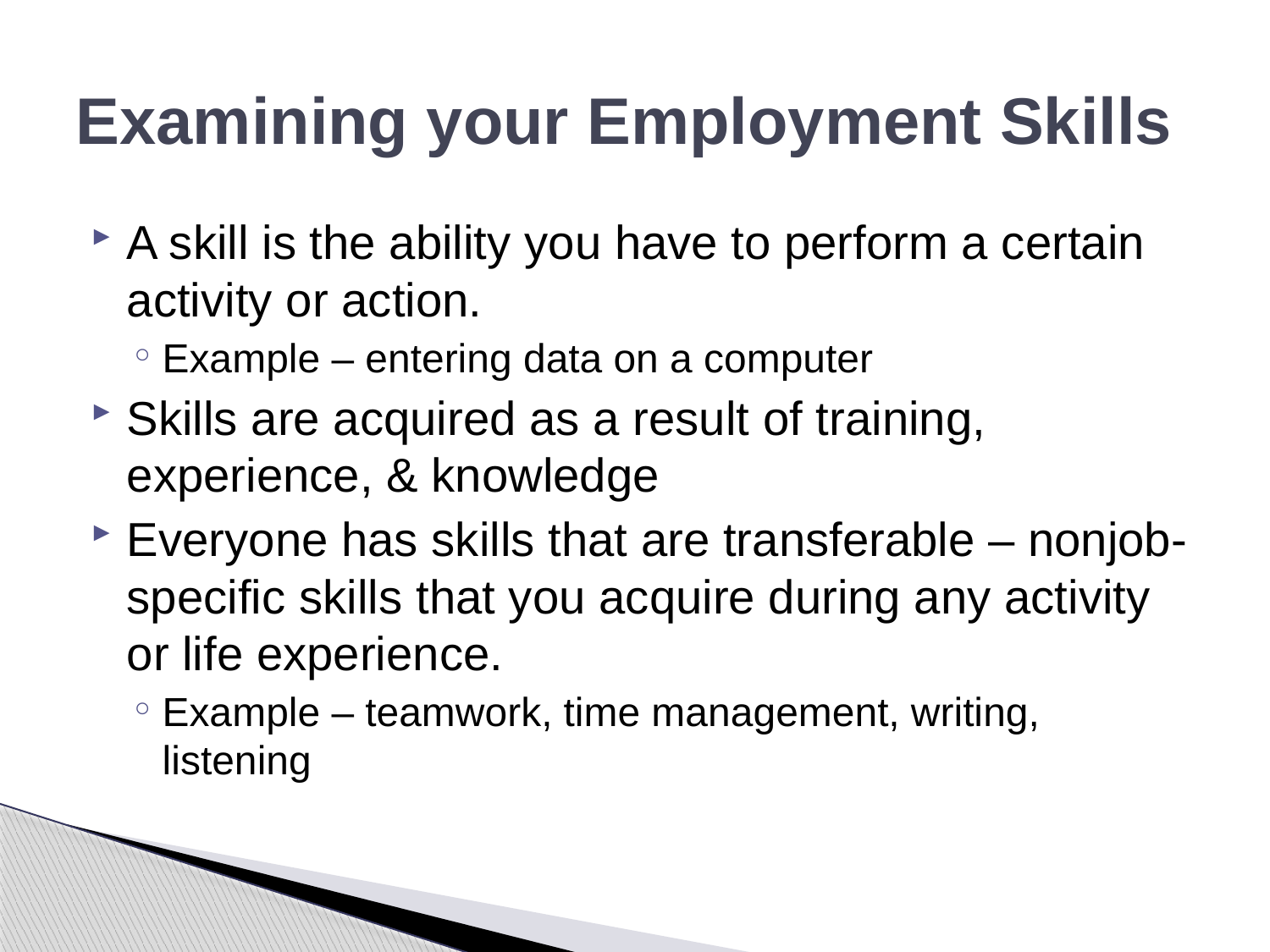

# Examining your Employment Skills
A skill is the ability you have to perform a certain activity or action.
Example – entering data on a computer
Skills are acquired as a result of training, experience, & knowledge
Everyone has skills that are transferable – nonjob-specific skills that you acquire during any activity or life experience.
Example – teamwork, time management, writing, listening